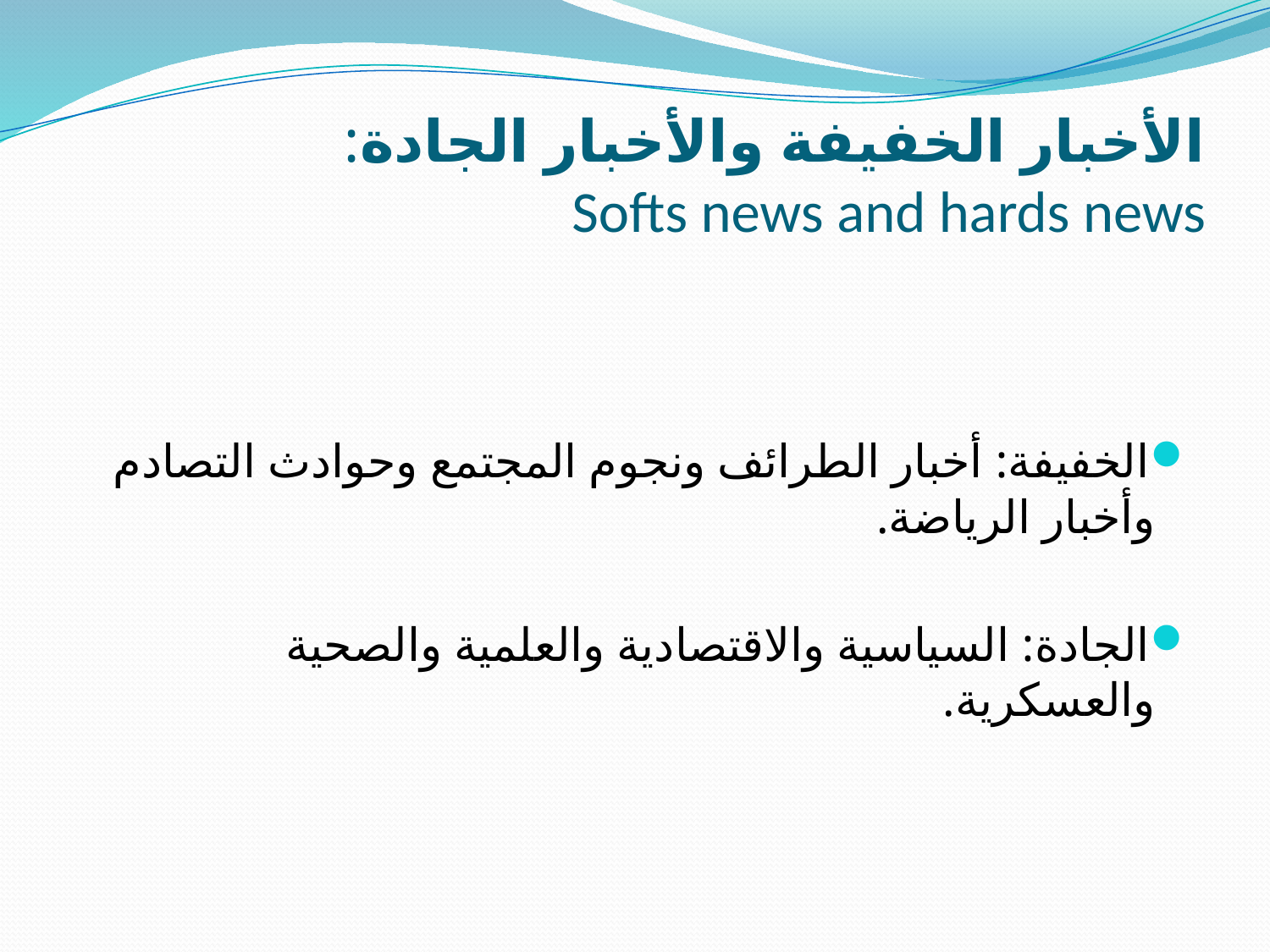

# الأخبار الخفيفة والأخبار الجادة: Softs news and hards news
الخفيفة: أخبار الطرائف ونجوم المجتمع وحوادث التصادم وأخبار الرياضة.

الجادة: السياسية والاقتصادية والعلمية والصحية والعسكرية.